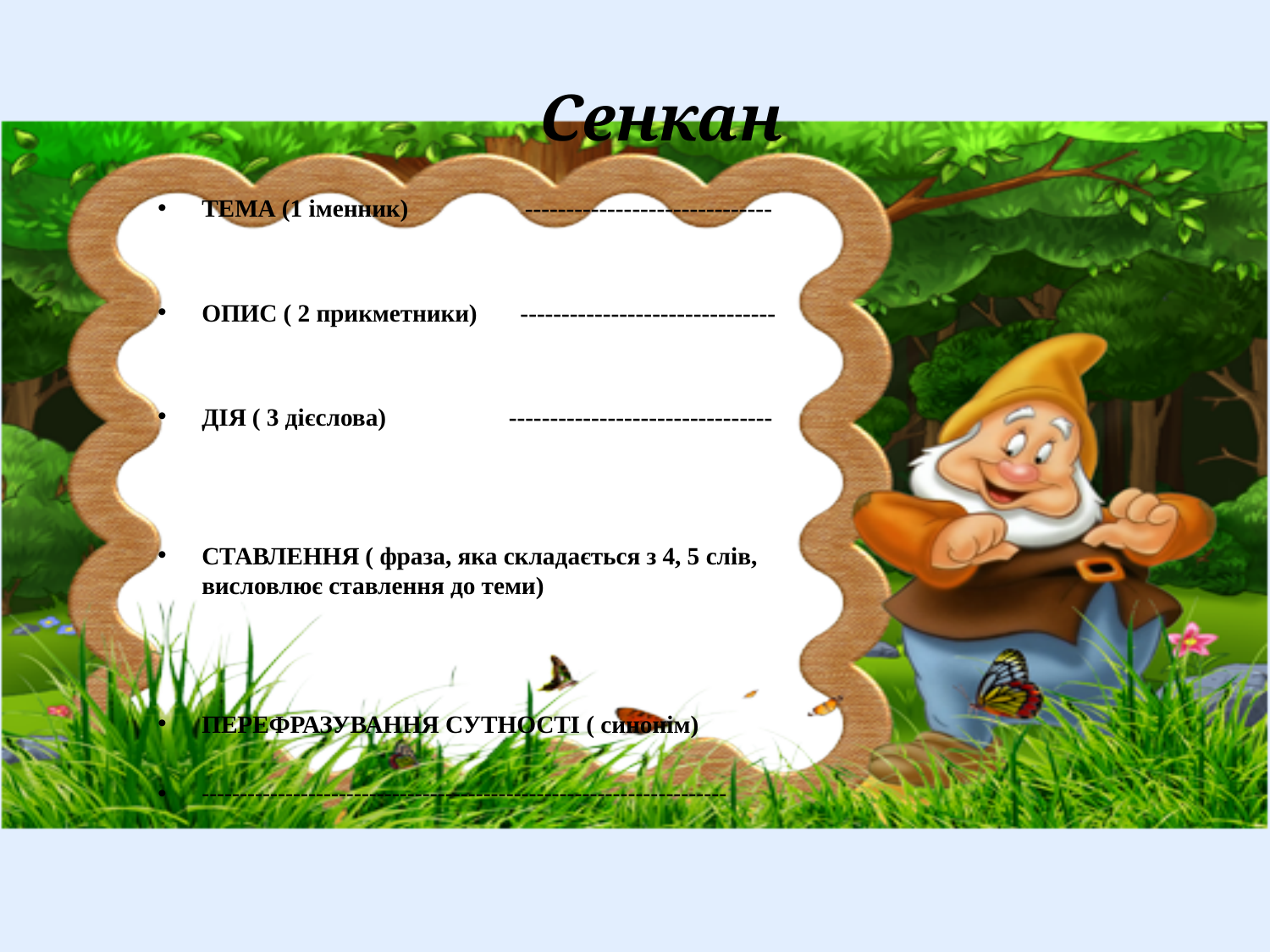

# Сенкан
ТЕМА (1 іменник)                   ------------------------------

ОПИС ( 2 прикметники)       -------------------------------

ДІЯ ( 3 дієслова)                    --------------------------------

СТАВЛЕННЯ ( фраза, яка складається з 4, 5 слів, висловлює ставлення до теми)

ПЕРЕФРАЗУВАННЯ СУТНОСТІ ( синонім)

---------------------------------------------------------------------